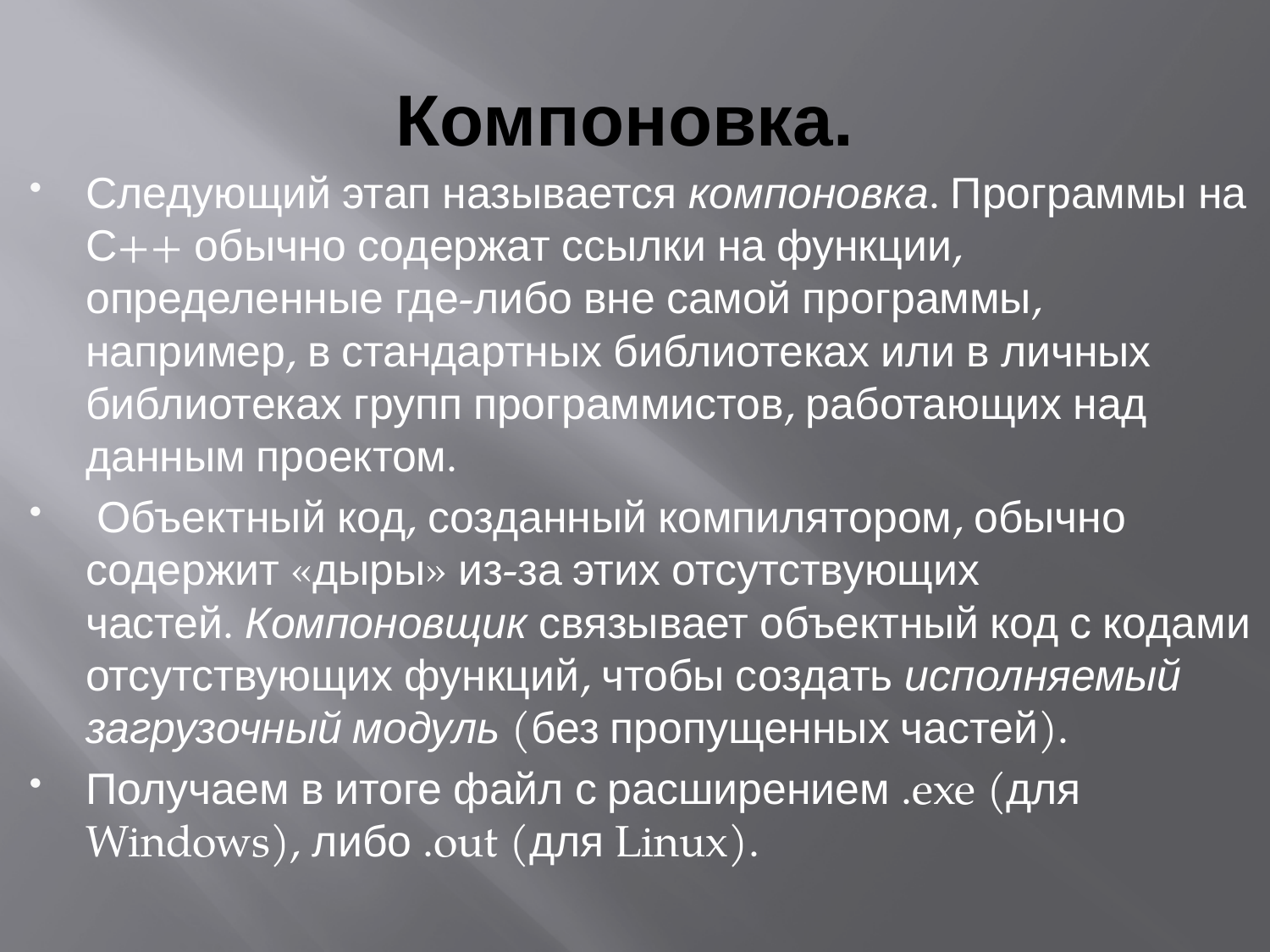

# Компоновка.
Следующий этап называется компоновка. Программы на С++ обычно содержат ссылки на функции, определенные где-либо вне самой программы, например, в стандартных библиотеках или в личных библиотеках групп программистов, работающих над данным проектом.
 Объектный код, созданный компилятором, обычно содержит «дыры» из-за этих отсутствующих частей. Компоновщик связывает объектный код с кодами отсутствующих функций, чтобы создать исполняемый загрузочный модуль (без пропущенных частей).
Получаем в итоге файл с расширением .exe (для Windows), либо .out (для Linux).